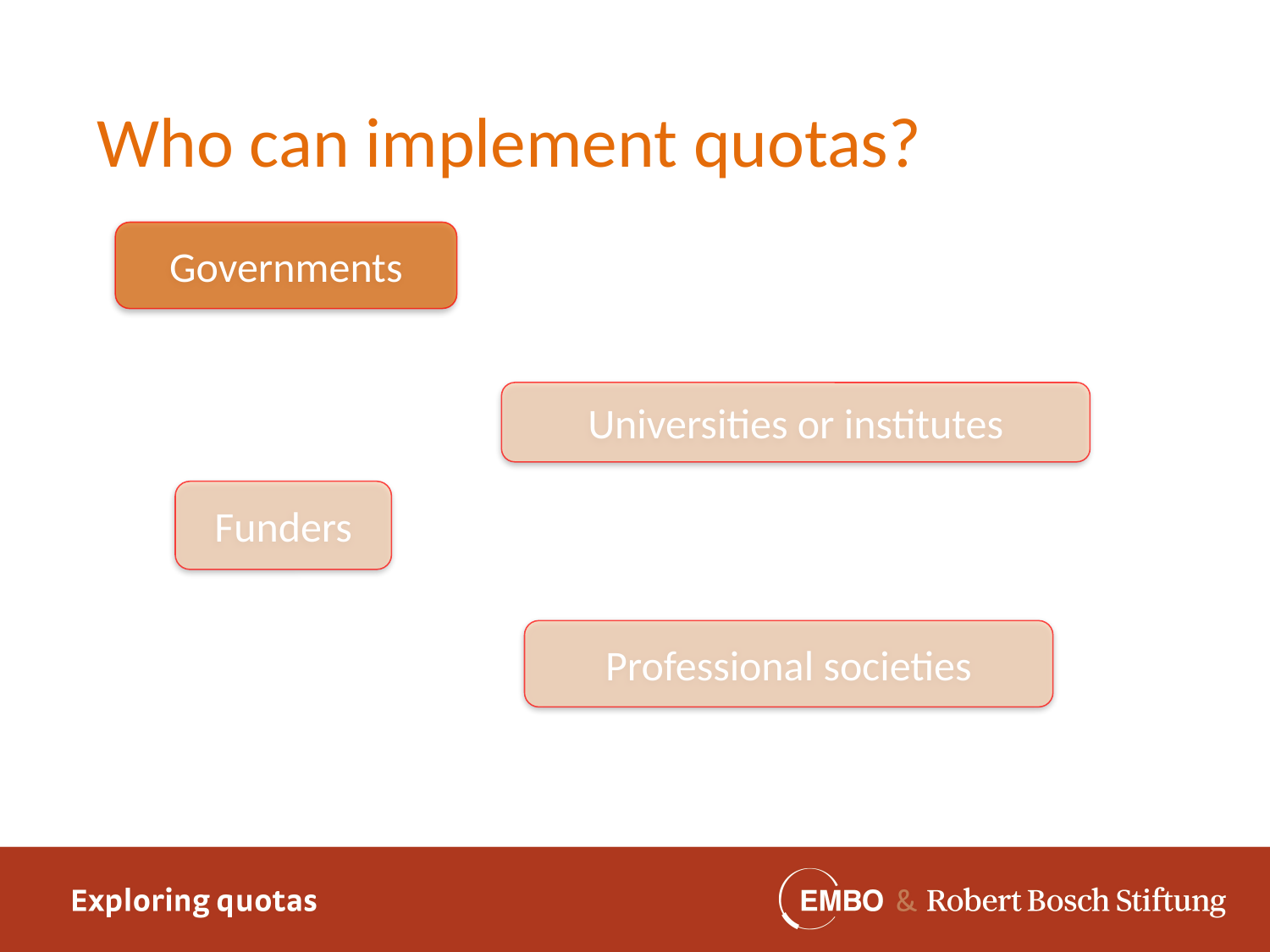

Who can implement quotas?
Governments

Universities or institutes
Funders
Professional societies